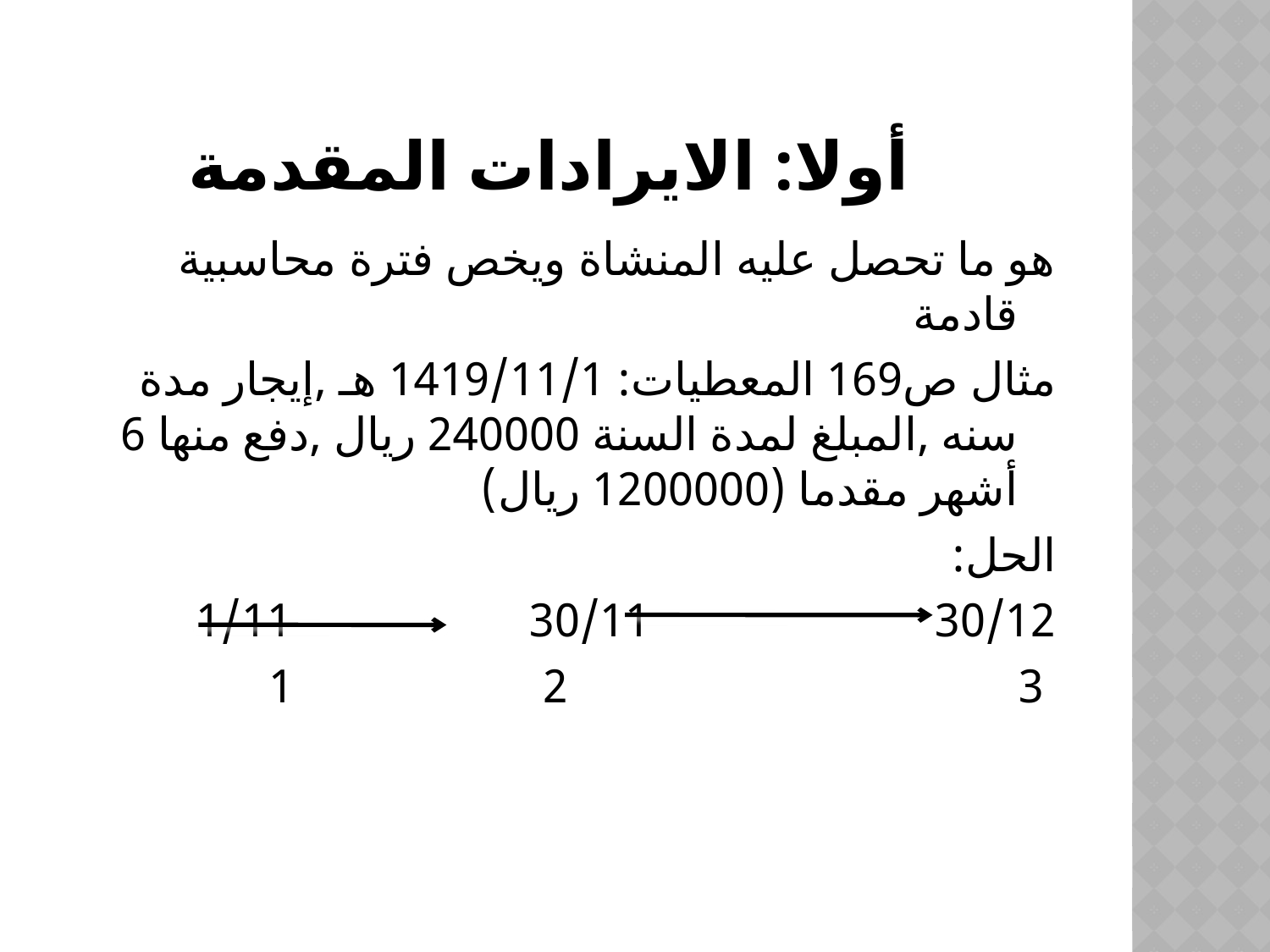

# أولا: الايرادات المقدمة
هو ما تحصل عليه المنشاة ويخص فترة محاسبية قادمة
مثال ص169 المعطيات: 1419/11/1 هـ ,إيجار مدة سنه ,المبلغ لمدة السنة 240000 ريال ,دفع منها 6 أشهر مقدما (1200000 ريال)
الحل:
30/12                        30/11                    1/11
 3                                      2                     1